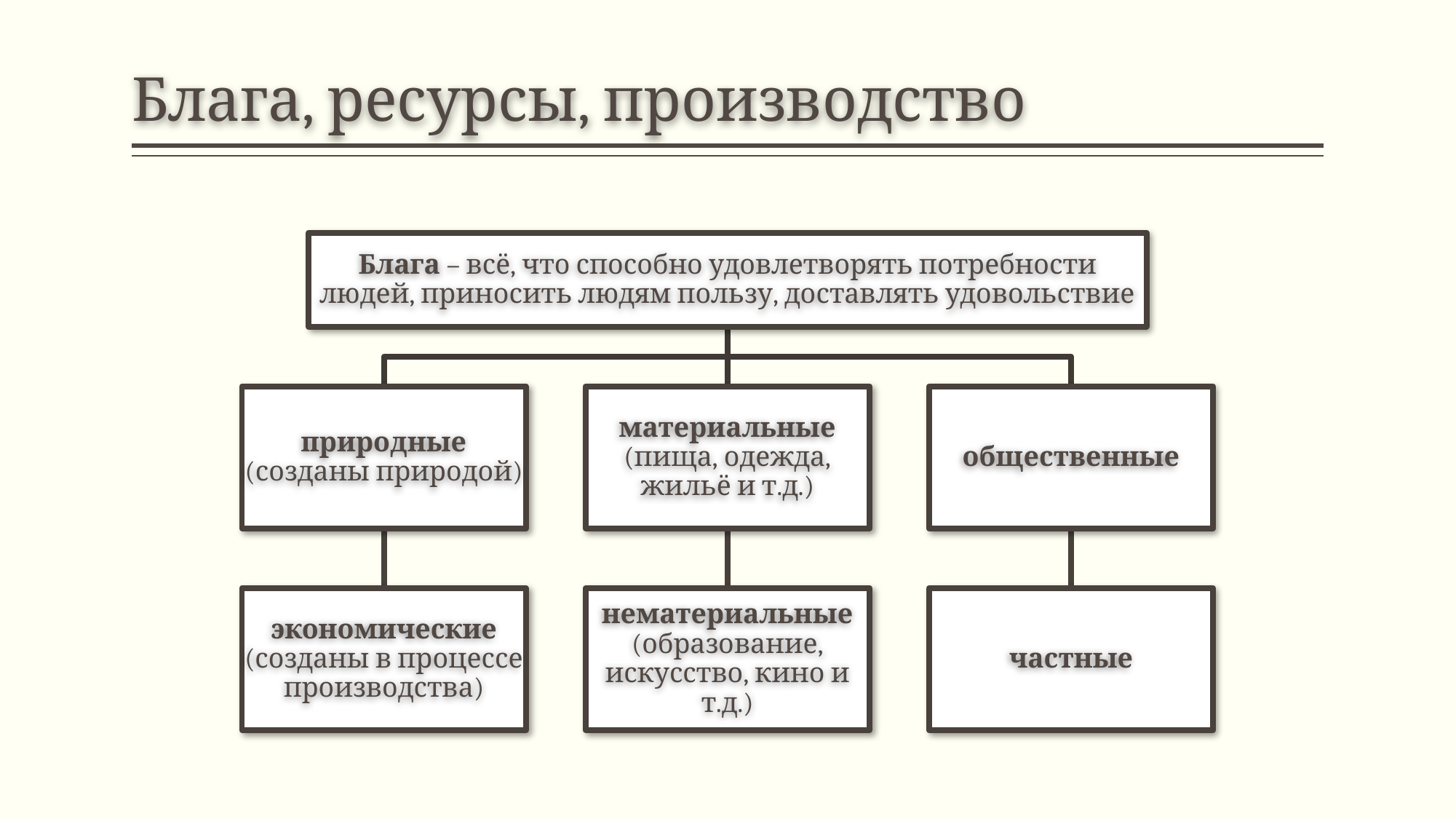

# Блага, ресурсы, производство

Блага – всё, что способно удовлетворять потребности людей, приносить людям пользу, доставлять удовольствие

природные (созданы природой)

материальные (пища, одежда, жильё и т.д.)

общественные

экономические (созданы в процессе производства)

нематериальные (образование, искусство, кино и т.д.)

частные